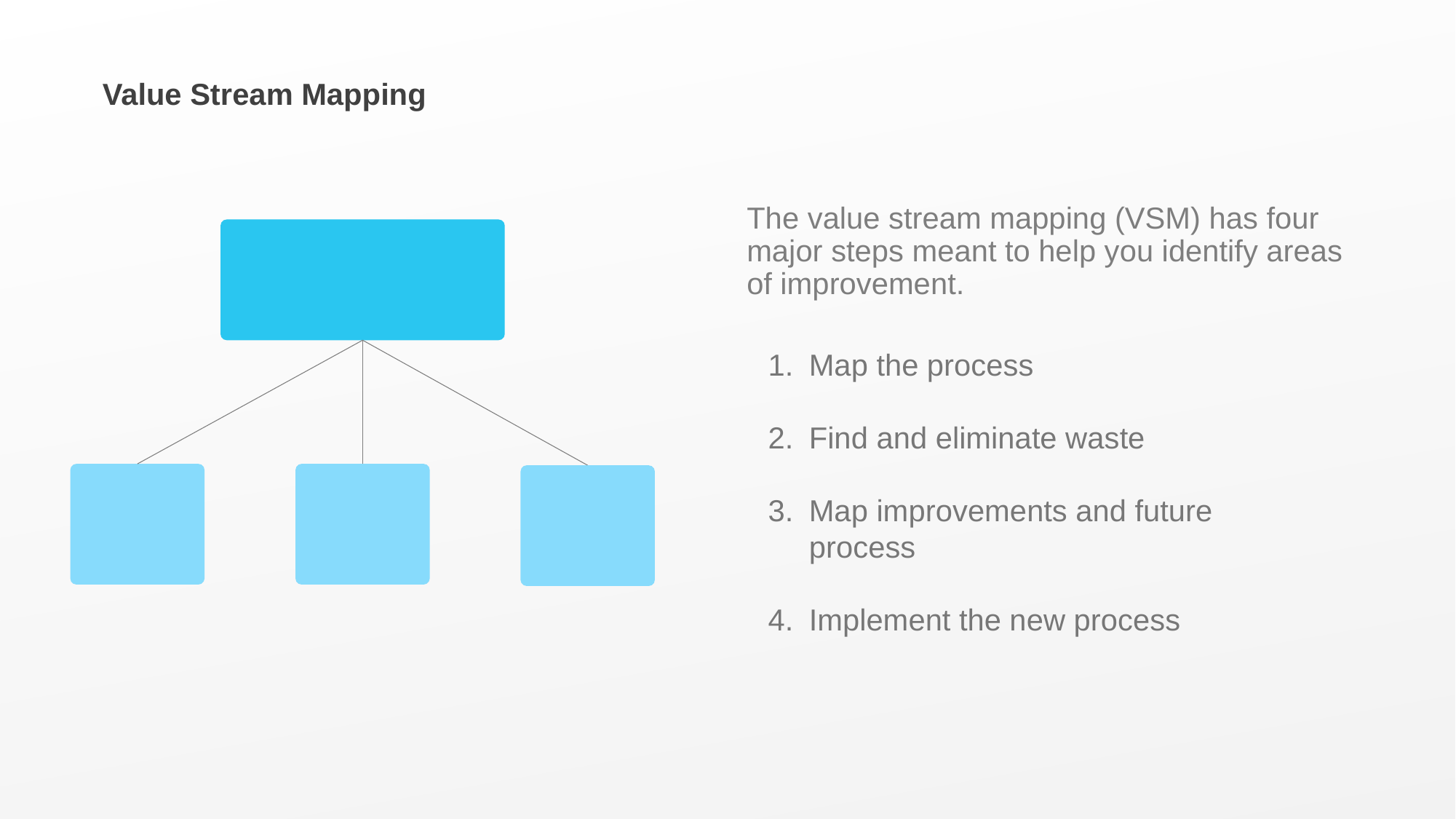

Value Stream Mapping
The value stream mapping (VSM) has four major steps meant to help you identify areas of improvement.

Map the process
Find and eliminate waste
Map improvements and future process
Implement the new process